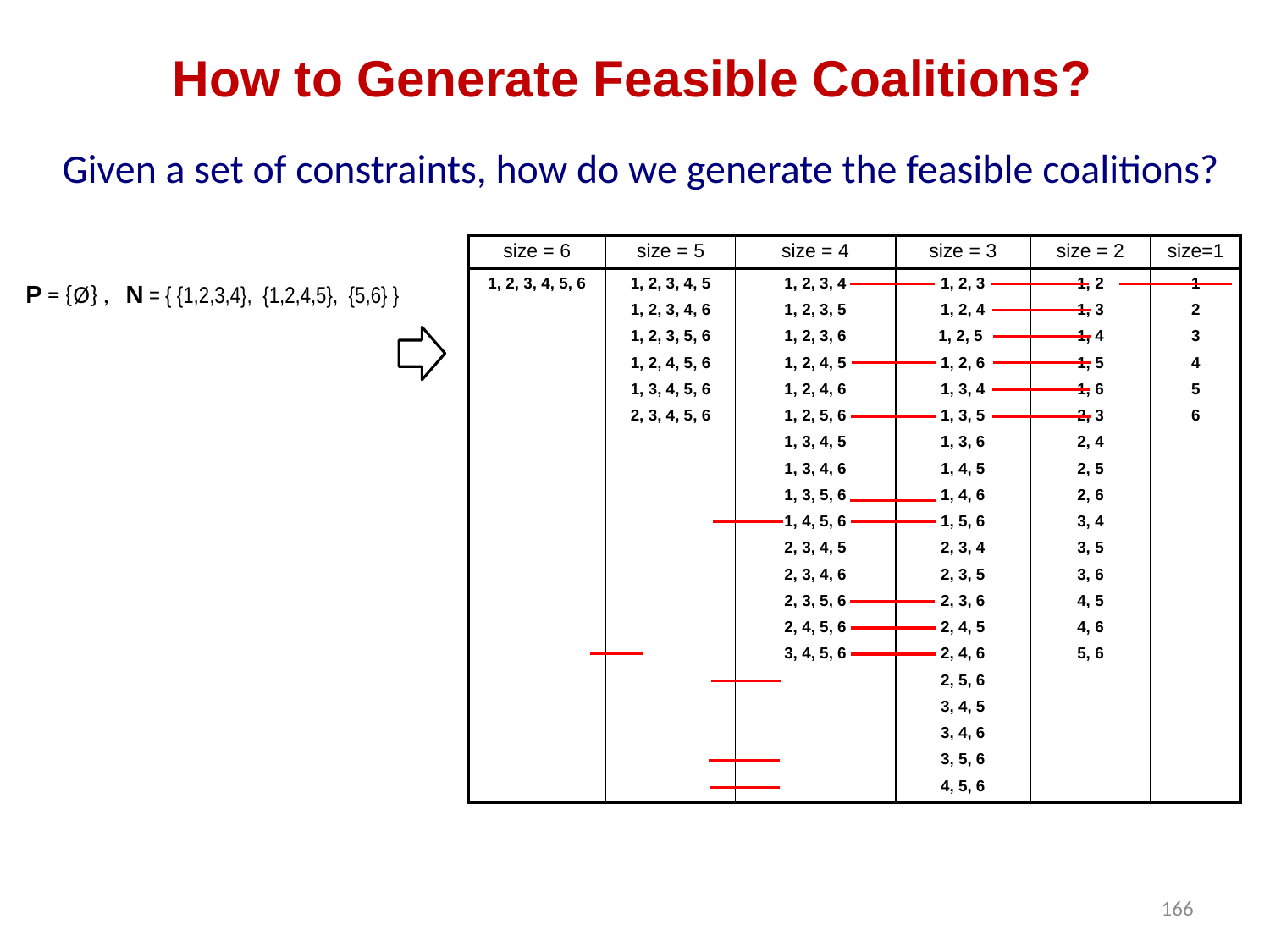

How to Generate Feasible Coalitions?
Given a set of constraints, how do we generate the feasible coalitions?
| size = 6 | size = 5 | size = 4 | size = 3 | size = 2 | size=1 |
| --- | --- | --- | --- | --- | --- |
| 1, 2, 3, 4, 5, 6 | 1, 2, 3, 4, 5 1, 2, 3, 4, 6 1, 2, 3, 5, 6 1, 2, 4, 5, 6 1, 3, 4, 5, 6 2, 3, 4, 5, 6 | 1, 2, 3, 4 1, 2, 3, 5 1, 2, 3, 6 1, 2, 4, 5 1, 2, 4, 6 1, 2, 5, 6 1, 3, 4, 5 1, 3, 4, 6 1, 3, 5, 6 1, 4, 5, 6 2, 3, 4, 5 2, 3, 4, 6 2, 3, 5, 6 2, 4, 5, 6 3, 4, 5, 6 | 1, 2, 3 1, 2, 4 1, 2, 5 1, 2, 6 1, 3, 4 1, 3, 5 1, 3, 6 1, 4, 5 1, 4, 6 1, 5, 6 2, 3, 4 2, 3, 5 2, 3, 6 2, 4, 5 2, 4, 6 2, 5, 6 3, 4, 5 3, 4, 6 3, 5, 6 4, 5, 6 | 1, 2 1, 3 1, 4 1, 5 1, 6 2, 3 2, 4 2, 5 2, 6 3, 4 3, 5 3, 6 4, 5 4, 6 5, 6 | 1 2 3 4 5 6 |
P = {Ø} ,   N = { {1,2,3,4},  {1,2,4,5},  {5,6} }

166